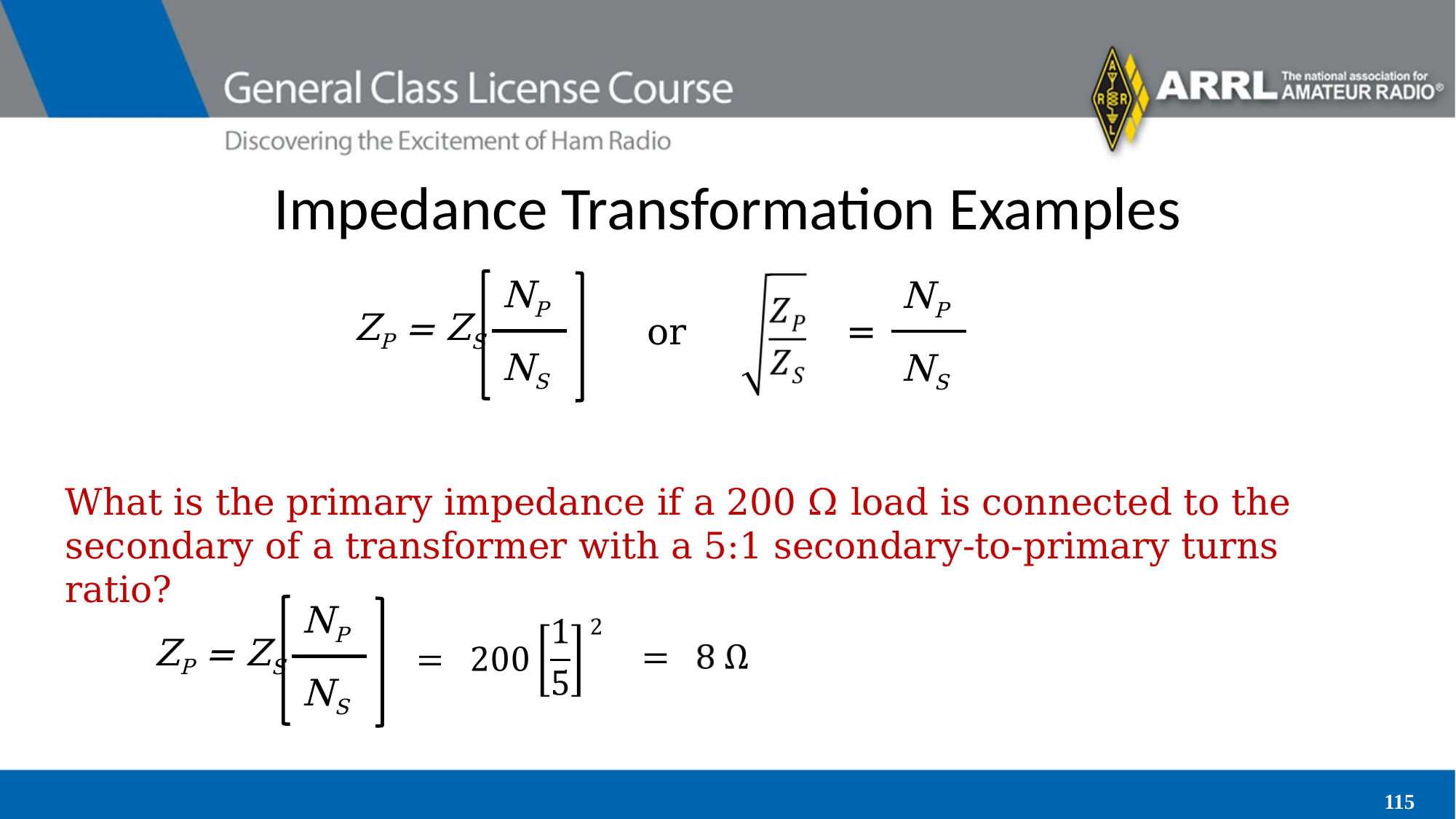

# Impedance Transformation Examples

NP
NS
NP
NS

ZP = ZS
=
or
What is the primary impedance if a 200 Ω load is connected to the secondary of a transformer with a 5:1 secondary-to-primary turns ratio?
NP
NS

ZP = ZS